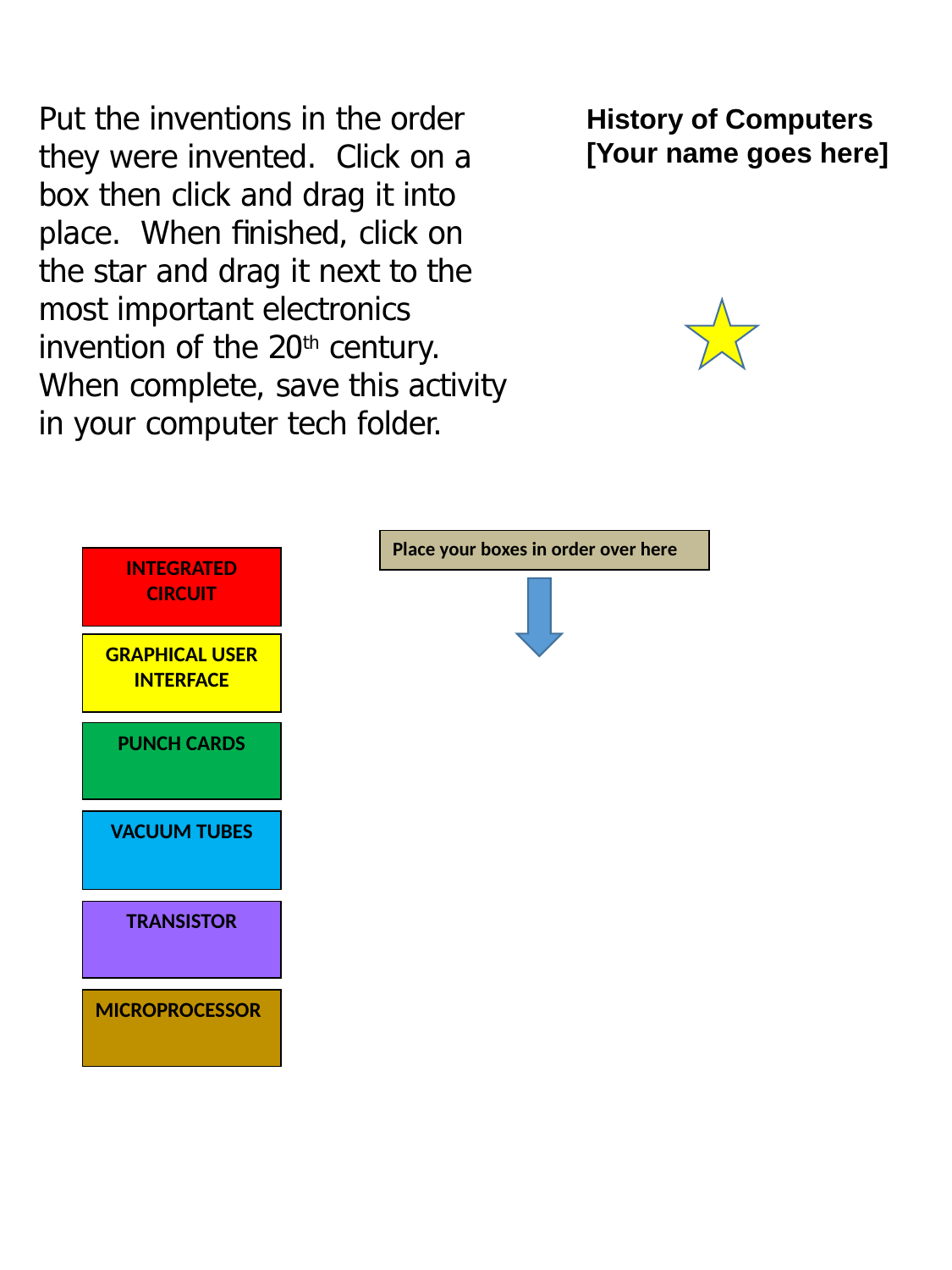

Put the inventions in the order they were invented.  Click on a box then click and drag it into place.  When finished, click on the star and drag it next to the most important electronics invention of the 20th century.  When complete, save this activity in your computer tech folder.

History of Computers
[Your name goes here]

Place your boxes in order over here
INTEGRATED CIRCUIT

GRAPHICAL USER INTERFACE
PUNCH CARDS
VACUUM TUBES
TRANSISTOR
MICROPROCESSOR